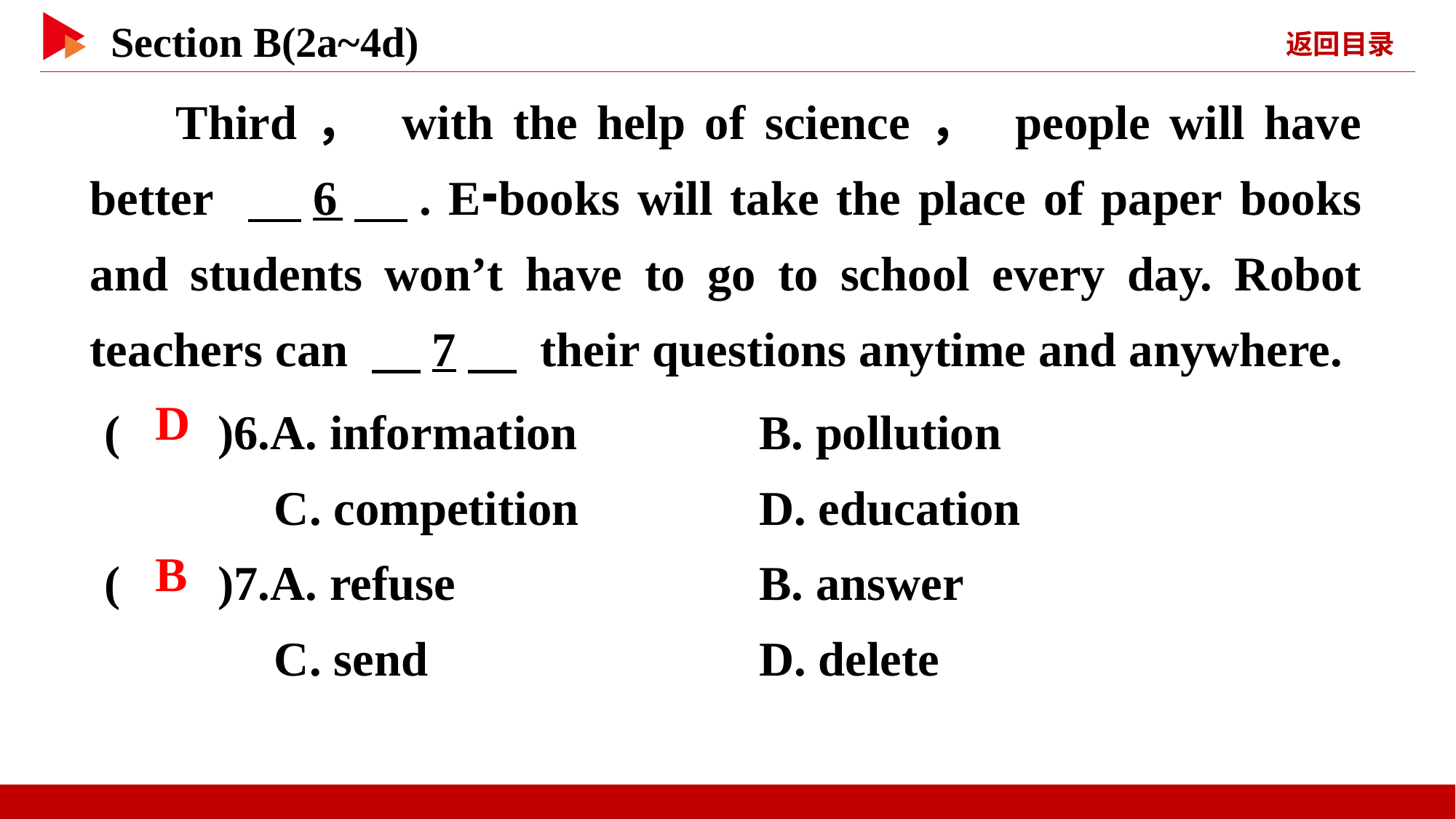

Third， with the help of science， people will have better 　6　. E⁃books will take the place of paper books and students won’t have to go to school every day. Robot teachers can 　7　 their questions anytime and anywhere.
(        )6.A. information             	B. pollution
	     C. competition             	D. education
(        )7.A. refuse             		B. answer
	     C. send             		D. delete
   D
   B